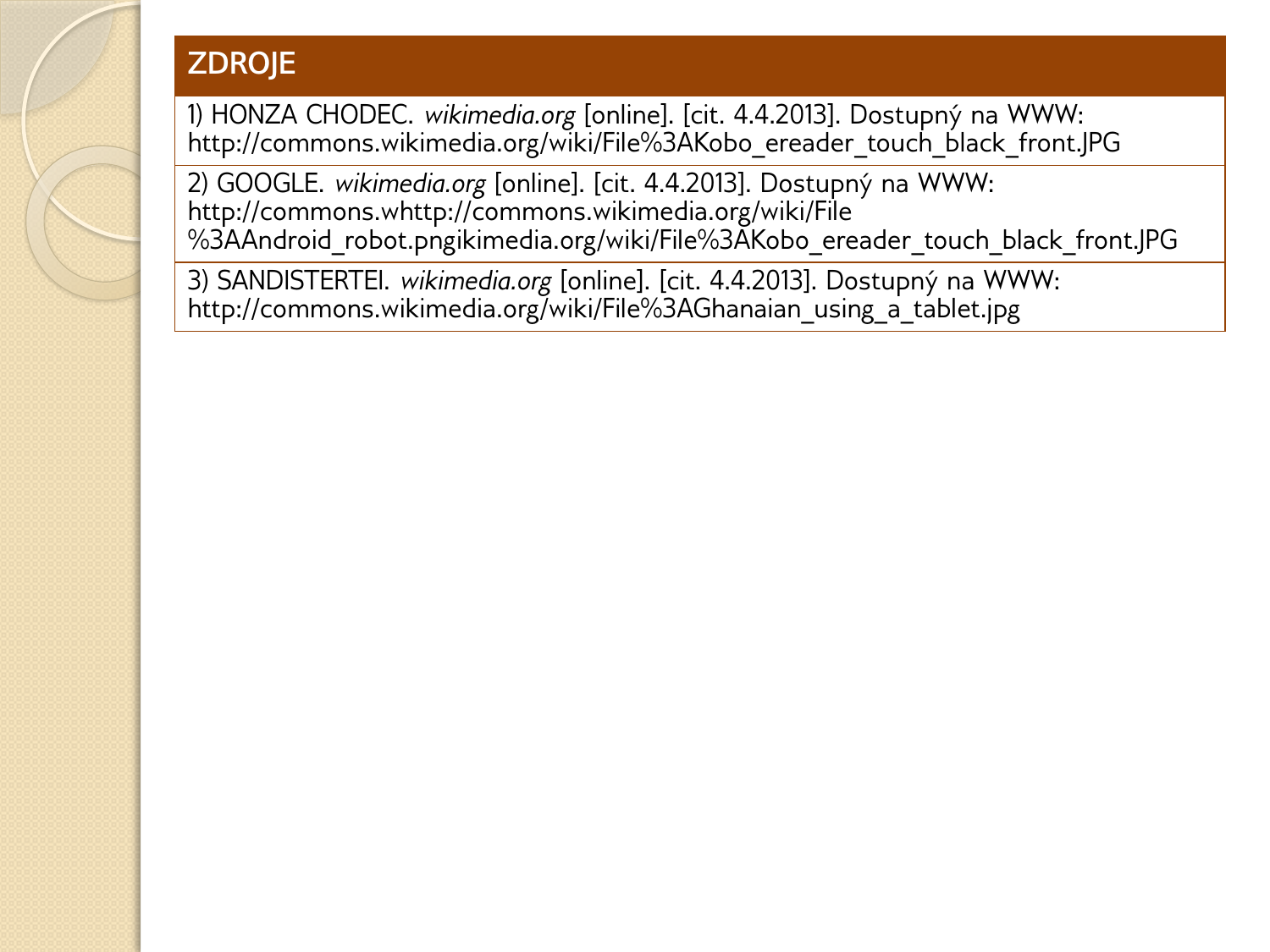

| ZDROJE |
| --- |
| 1) HONZA CHODEC. wikimedia.org [online]. [cit. 4.4.2013]. Dostupný na WWW: http://commons.wikimedia.org/wiki/File%3AKobo\_ereader\_touch\_black\_front.JPG |
| 2) GOOGLE. wikimedia.org [online]. [cit. 4.4.2013]. Dostupný na WWW: http://commons.whttp://commons.wikimedia.org/wiki/File%3AAndroid\_robot.pngikimedia.org/wiki/File%3AKobo\_ereader\_touch\_black\_front.JPG |
| 3) SANDISTERTEI. wikimedia.org [online]. [cit. 4.4.2013]. Dostupný na WWW: http://commons.wikimedia.org/wiki/File%3AGhanaian\_using\_a\_tablet.jpg |